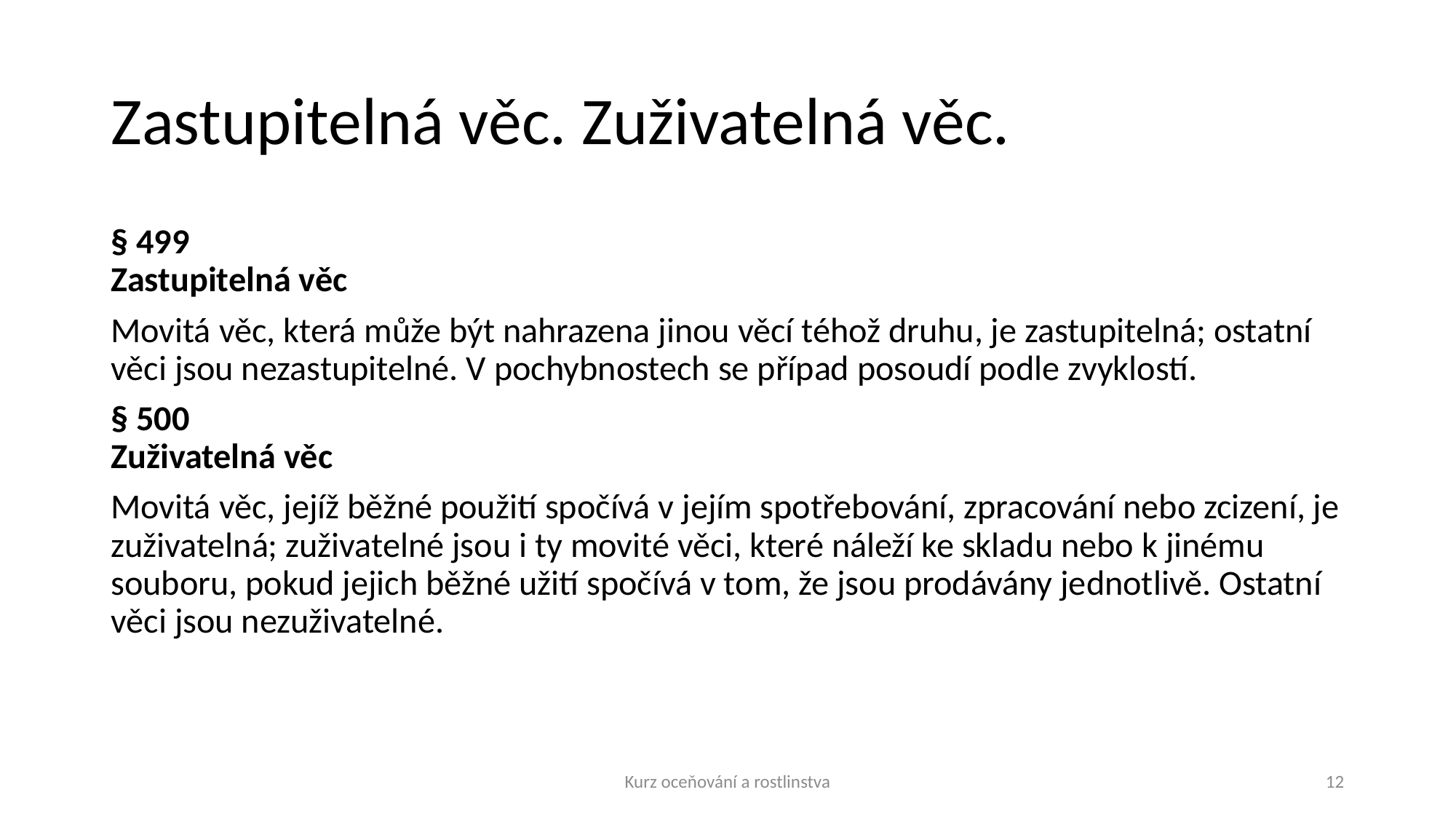

# Zastupitelná věc. Zuživatelná věc.
§ 499
Zastupitelná věc
Movitá věc, která může být nahrazena jinou věcí téhož druhu, je zastupitelná; ostatní věci jsou nezastupitelné. V pochybnostech se případ posoudí podle zvyklostí.
§ 500
Zuživatelná věc
Movitá věc, jejíž běžné použití spočívá v jejím spotřebování, zpracování nebo zcizení, je zuživatelná; zuživatelné jsou i ty movité věci, které náleží ke skladu nebo k jinému souboru, pokud jejich běžné užití spočívá v tom, že jsou prodávány jednotlivě. Ostatní věci jsou nezuživatelné.

Kurz oceňování a rostlinstva
12